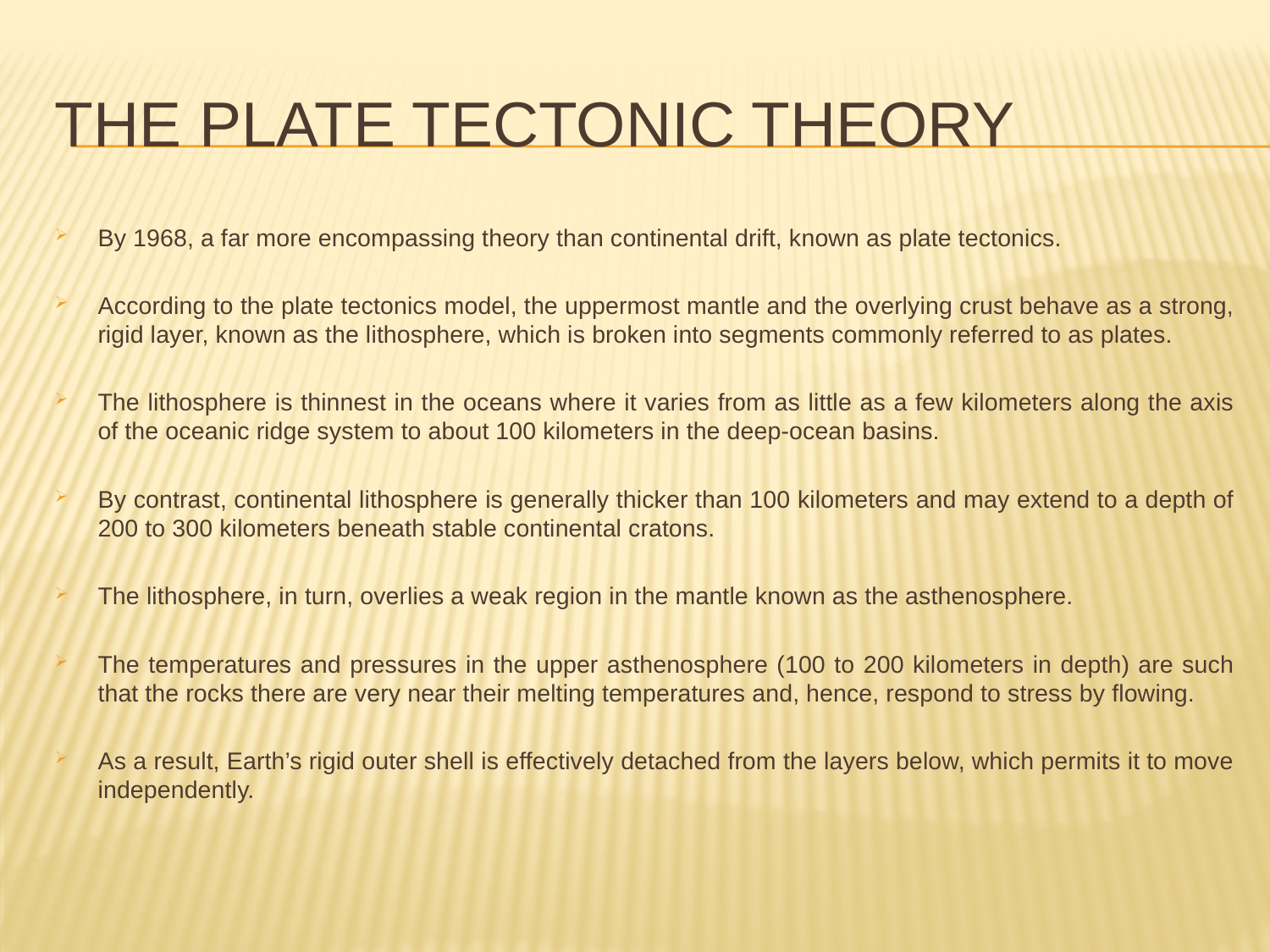

# The plate tectonic theory
By 1968, a far more encompassing theory than continental drift, known as plate tectonics.

According to the plate tectonics model, the uppermost mantle and the overlying crust behave as a strong, rigid layer, known as the lithosphere, which is broken into segments commonly referred to as plates.

The lithosphere is thinnest in the oceans where it varies from as little as a few kilometers along the axis of the oceanic ridge system to about 100 kilometers in the deep-ocean basins.

By contrast, continental lithosphere is generally thicker than 100 kilometers and may extend to a depth of 200 to 300 kilometers beneath stable continental cratons.

The lithosphere, in turn, overlies a weak region in the mantle known as the asthenosphere.

The temperatures and pressures in the upper asthenosphere (100 to 200 kilometers in depth) are such that the rocks there are very near their melting temperatures and, hence, respond to stress by flowing.

As a result, Earth’s rigid outer shell is effectively detached from the layers below, which permits it to move independently.